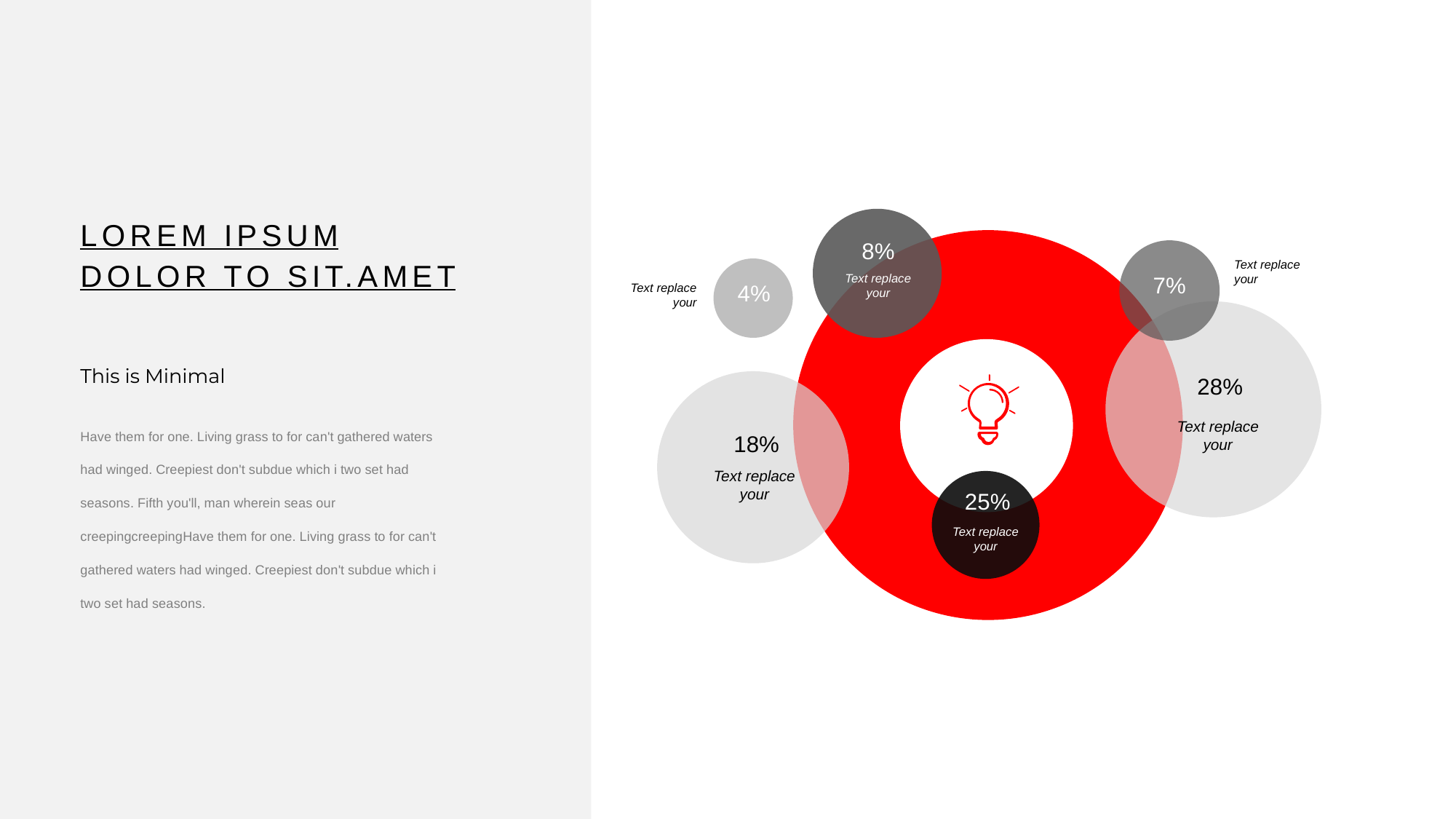

LOREM IPSUM
DOLOR TO SIT.AMET
This is Minimal
Have them for one. Living grass to for can't gathered waters had winged. Creepiest don't subdue which i two set had seasons. Fifth you'll, man wherein seas our creepingcreepingHave them for one. Living grass to for can't gathered waters had winged. Creepiest don't subdue which i two set had seasons.

8%

Text replace your

Text replace your
7%
Text replace your
4%

28%

Text replace your
18%
Text replace your

25%
Text replace your